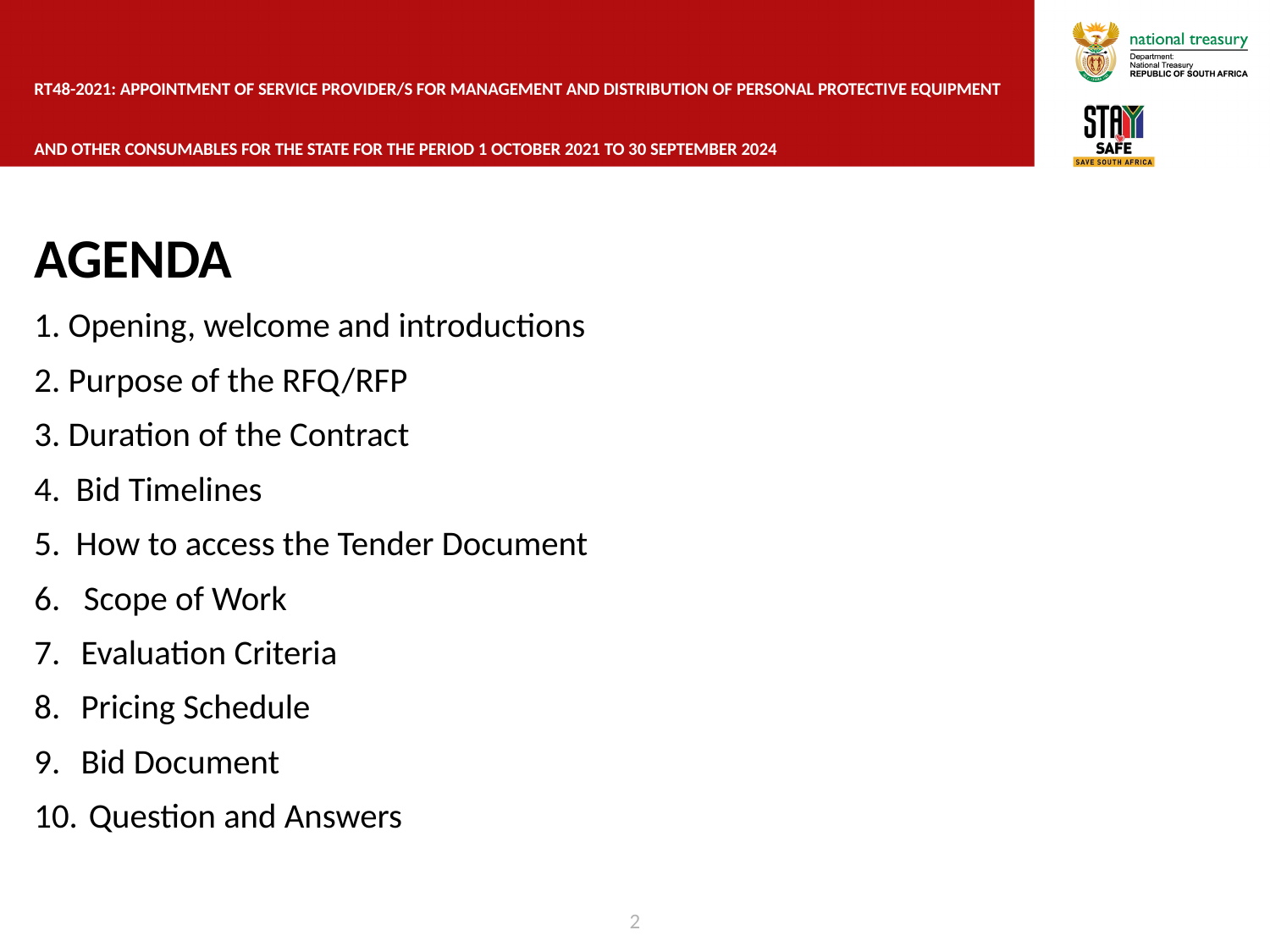

# Rt48-2021: appointment of service provider/s for management and distribution of personal protective equipment and other consumables for the state for the period 1 October 2021 to 30 September 2024
AGENDA
1. Opening, welcome and introductions
2. Purpose of the RFQ/RFP
3. Duration of the Contract
4.  Bid Timelines
5.  How to access the Tender Document
6.   Scope of Work
Evaluation Criteria
Pricing Schedule
Bid Document
 Question and Answers

2